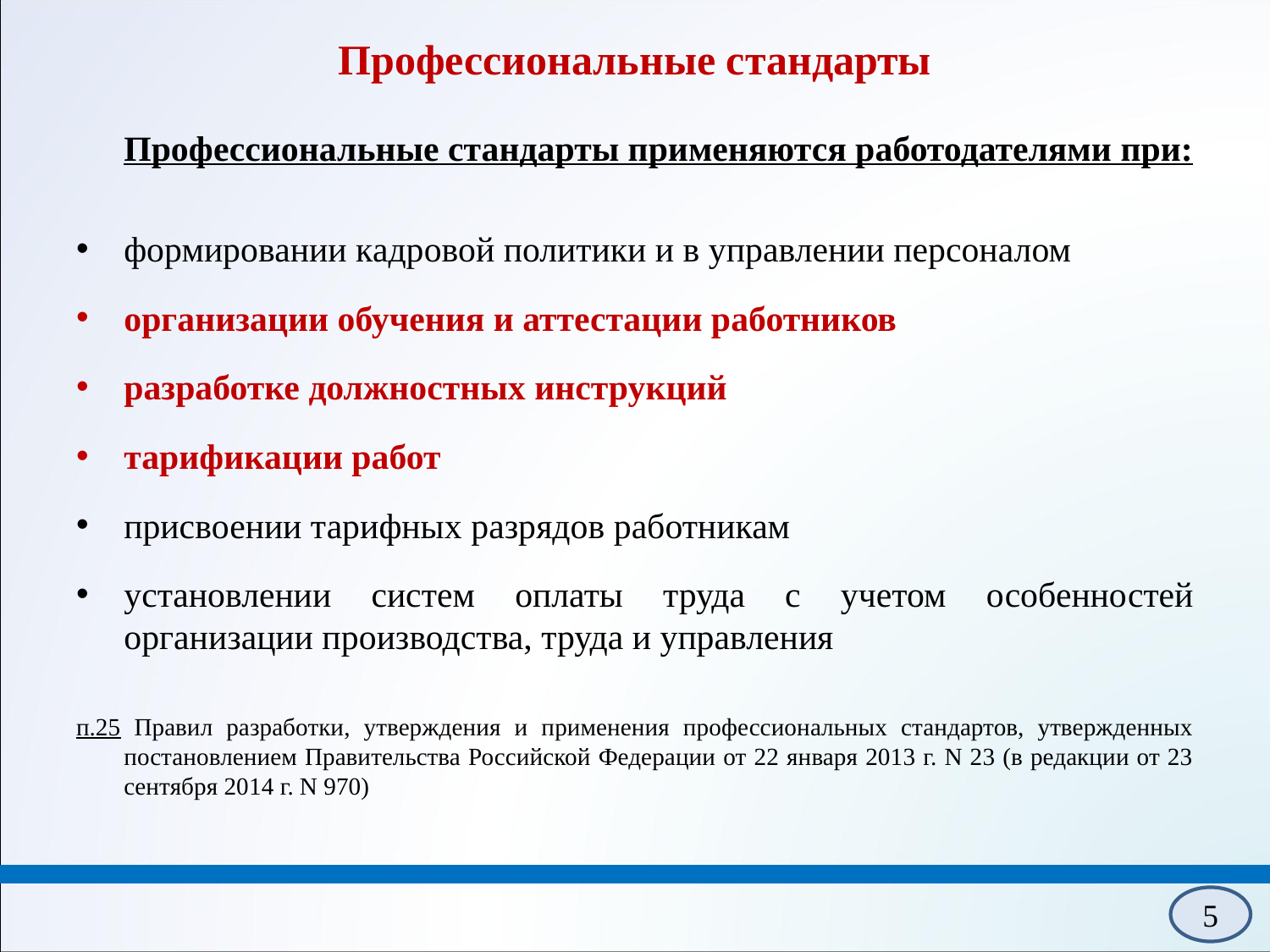

# Профессиональные стандарты
	Профессиональные стандарты применяются работодателями при:

формировании кадровой политики и в управлении персоналом

организации обучения и аттестации работников

разработке должностных инструкций

тарификации работ

присвоении тарифных разрядов работникам

установлении систем оплаты труда с учетом особенностей организации производства, труда и управления

п.25 Правил разработки, утверждения и применения профессиональных стандартов, утвержденных постановлением Правительства Российской Федерации от 22 января 2013 г. N 23 (в редакции от 23 сентября 2014 г. N 970)

5